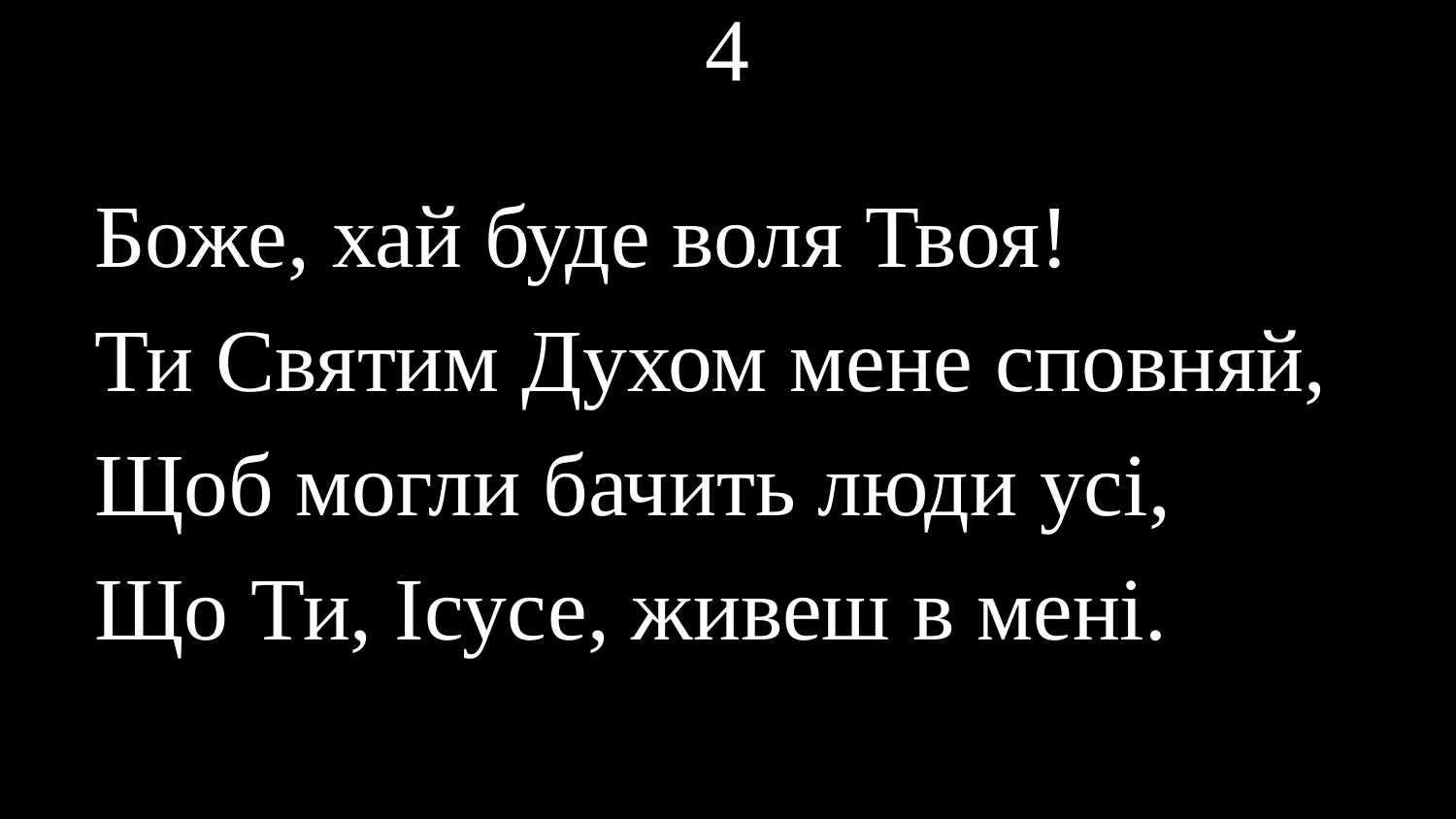

# 4
Боже, хай буде воля Твоя!
Ти Святим Духом мене сповняй,
Щоб могли бачить люди усі,
Що Ти, Ісусе, живеш в мені.